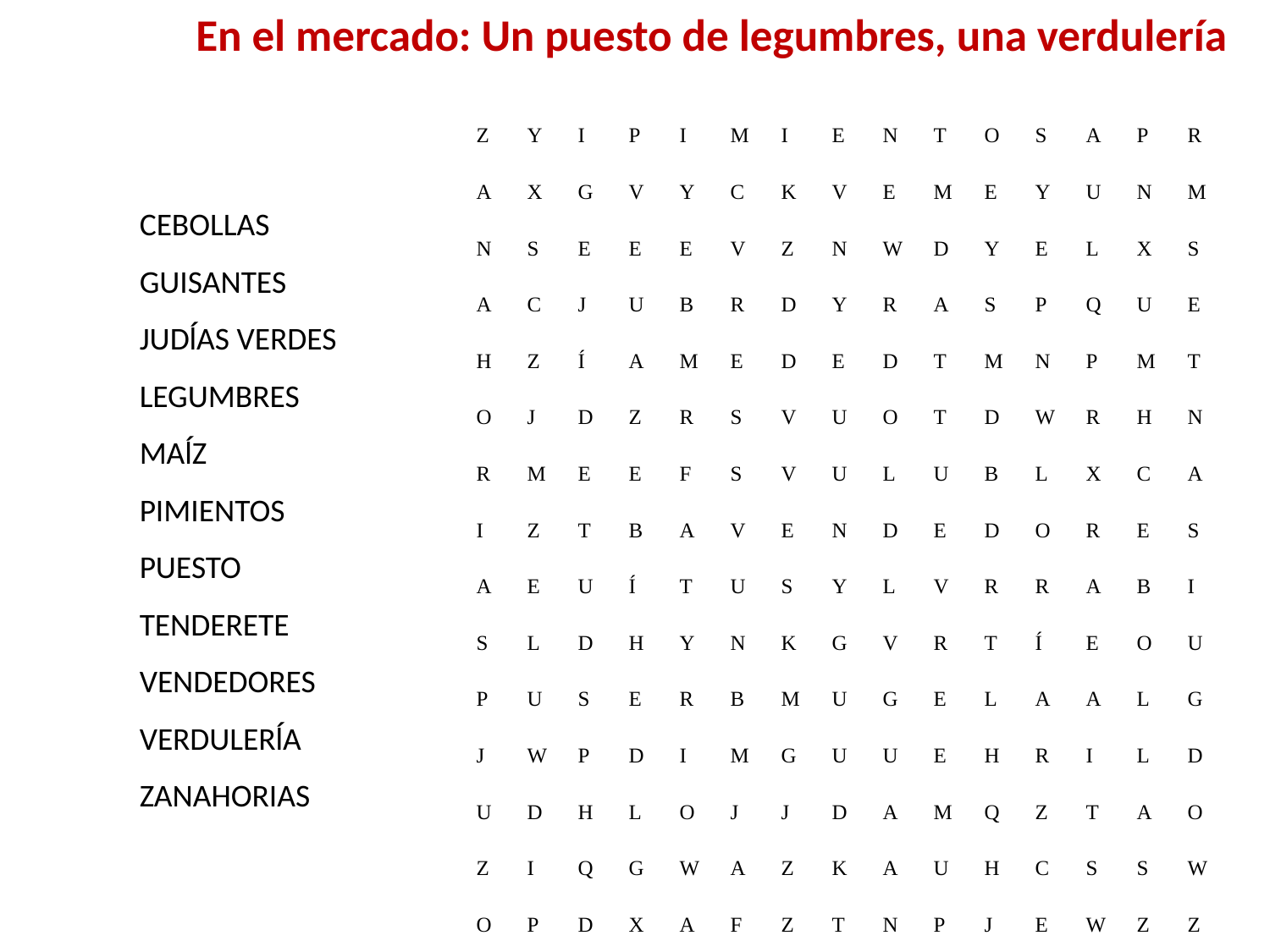

En el mercado: Un puesto de legumbres, una verdulería
| Z | Y | I | P | I | M | I | E | N | T | O | S | A | P | R |
| --- | --- | --- | --- | --- | --- | --- | --- | --- | --- | --- | --- | --- | --- | --- |
| A | X | G | V | Y | C | K | V | E | M | E | Y | U | N | M |
| N | S | E | E | E | V | Z | N | W | D | Y | E | L | X | S |
| A | C | J | U | B | R | D | Y | R | A | S | P | Q | U | E |
| H | Z | Í | A | M | E | D | E | D | T | M | N | P | M | T |
| O | J | D | Z | R | S | V | U | O | T | D | W | R | H | N |
| R | M | E | E | F | S | V | U | L | U | B | L | X | C | A |
| I | Z | T | B | A | V | E | N | D | E | D | O | R | E | S |
| A | E | U | Í | T | U | S | Y | L | V | R | R | A | B | I |
| S | L | D | H | Y | N | K | G | V | R | T | Í | E | O | U |
| P | U | S | E | R | B | M | U | G | E | L | A | A | L | G |
| J | W | P | D | I | M | G | U | U | E | H | R | I | L | D |
| U | D | H | L | O | J | J | D | A | M | Q | Z | T | A | O |
| Z | I | Q | G | W | A | Z | K | A | U | H | C | S | S | W |
| O | P | D | X | A | F | Z | T | N | P | J | E | W | Z | Z |
CEBOLLAS
GUISANTES
JUDĺAS VERDES
LEGUMBRES
MAĺZ
PIMIENTOS
PUESTO
TENDERETE
VENDEDORES
VERDULERĺA
ZANAHORIAS